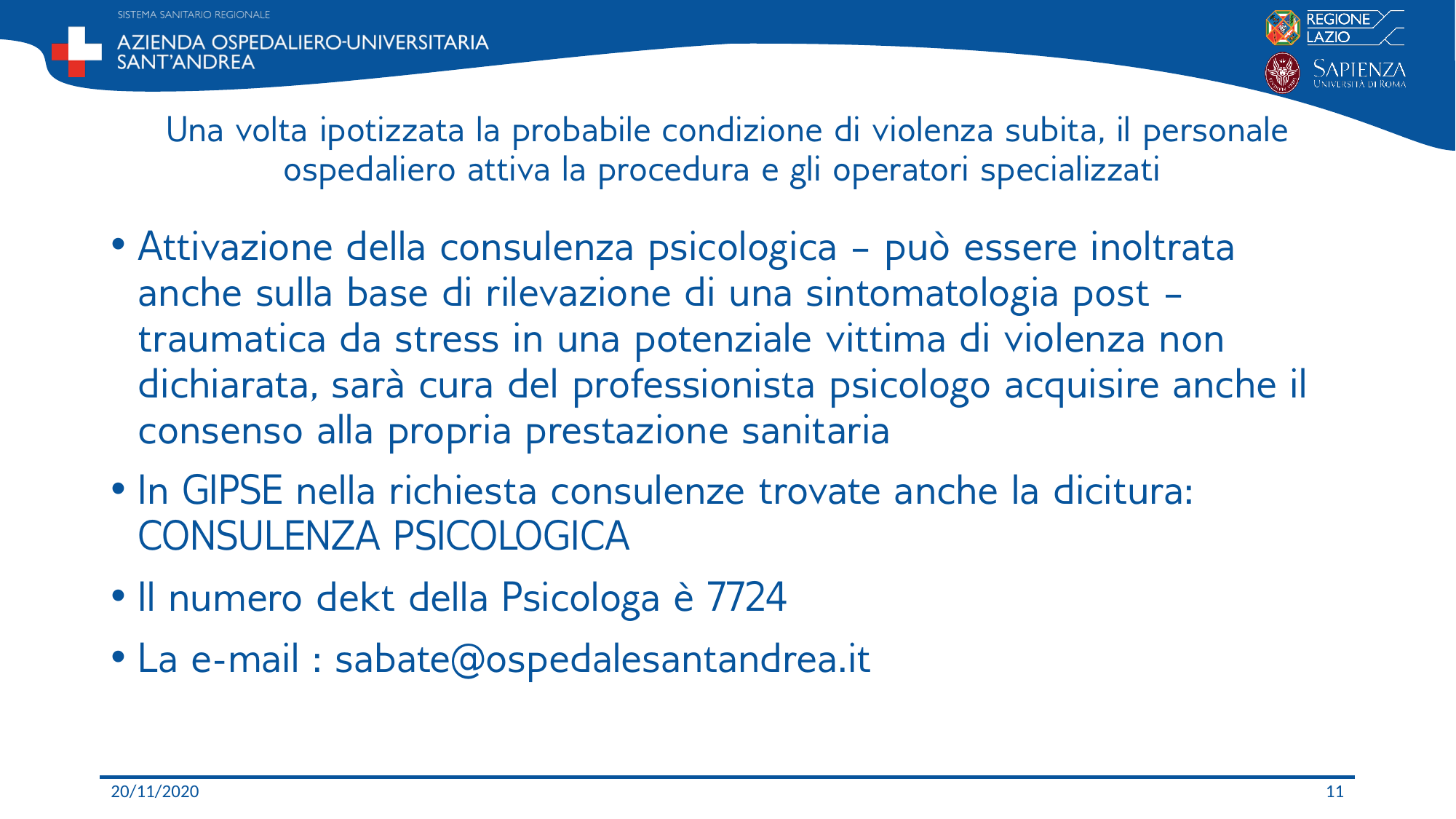

# Una volta ipotizzata la probabile condizione di violenza subita, il personale ospedaliero attiva la procedura e gli operatori specializzati
Attivazione della consulenza psicologica – può essere inoltrata anche sulla base di rilevazione di una sintomatologia post – traumatica da stress in una potenziale vittima di violenza non dichiarata, sarà cura del professionista psicologo acquisire anche il consenso alla propria prestazione sanitaria
In GIPSE nella richiesta consulenze trovate anche la dicitura: CONSULENZA PSICOLOGICA
Il numero dekt della Psicologa è 7724
La e-mail : sabate@ospedalesantandrea.it
20/11/2020

11